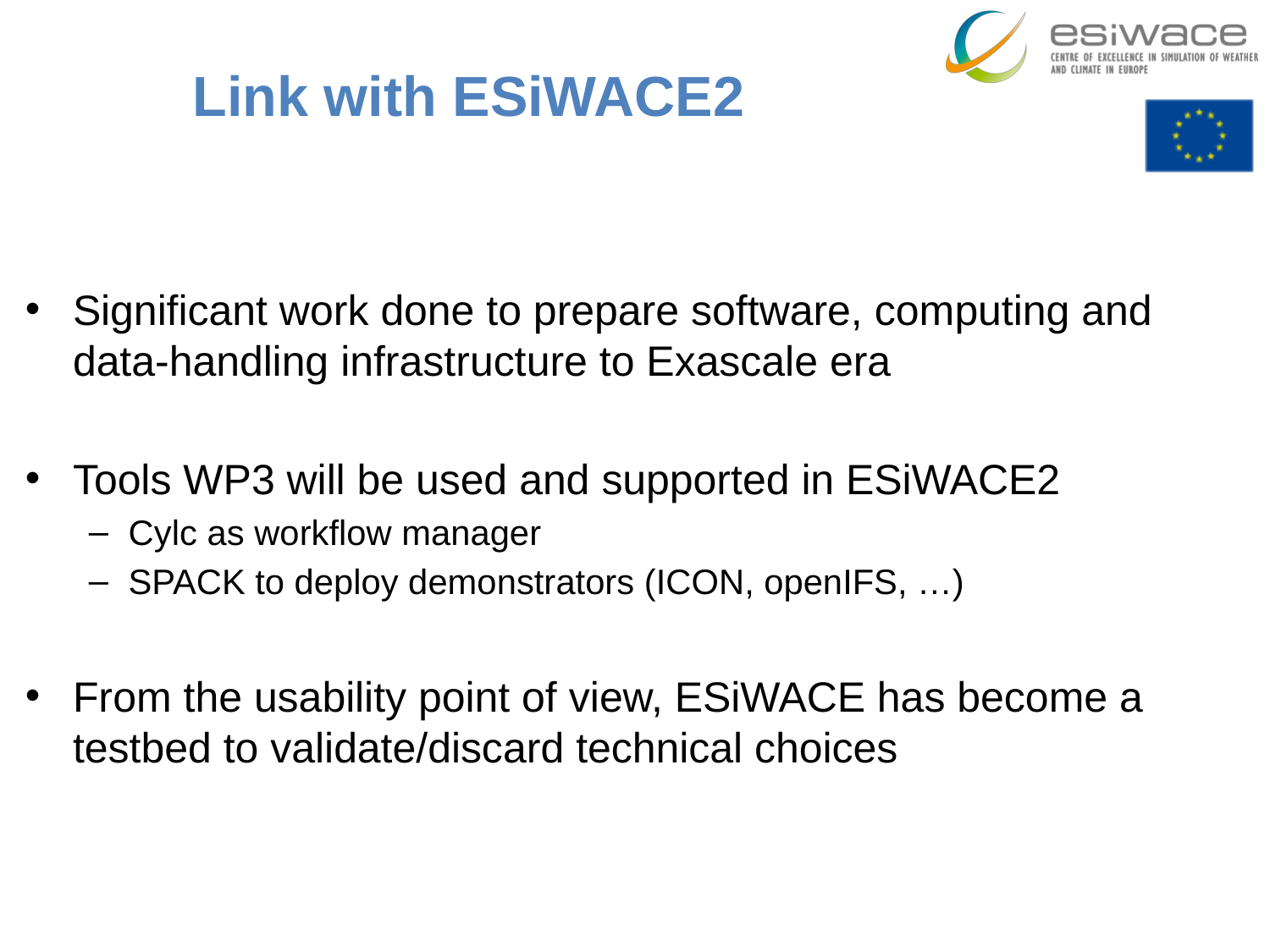

# Link with ESiWACE2
Significant work done to prepare software, computing and data-handling infrastructure to Exascale era

Tools WP3 will be used and supported in ESiWACE2
Cylc as workflow manager
SPACK to deploy demonstrators (ICON, openIFS, …)

From the usability point of view, ESiWACE has become a testbed to validate/discard technical choices